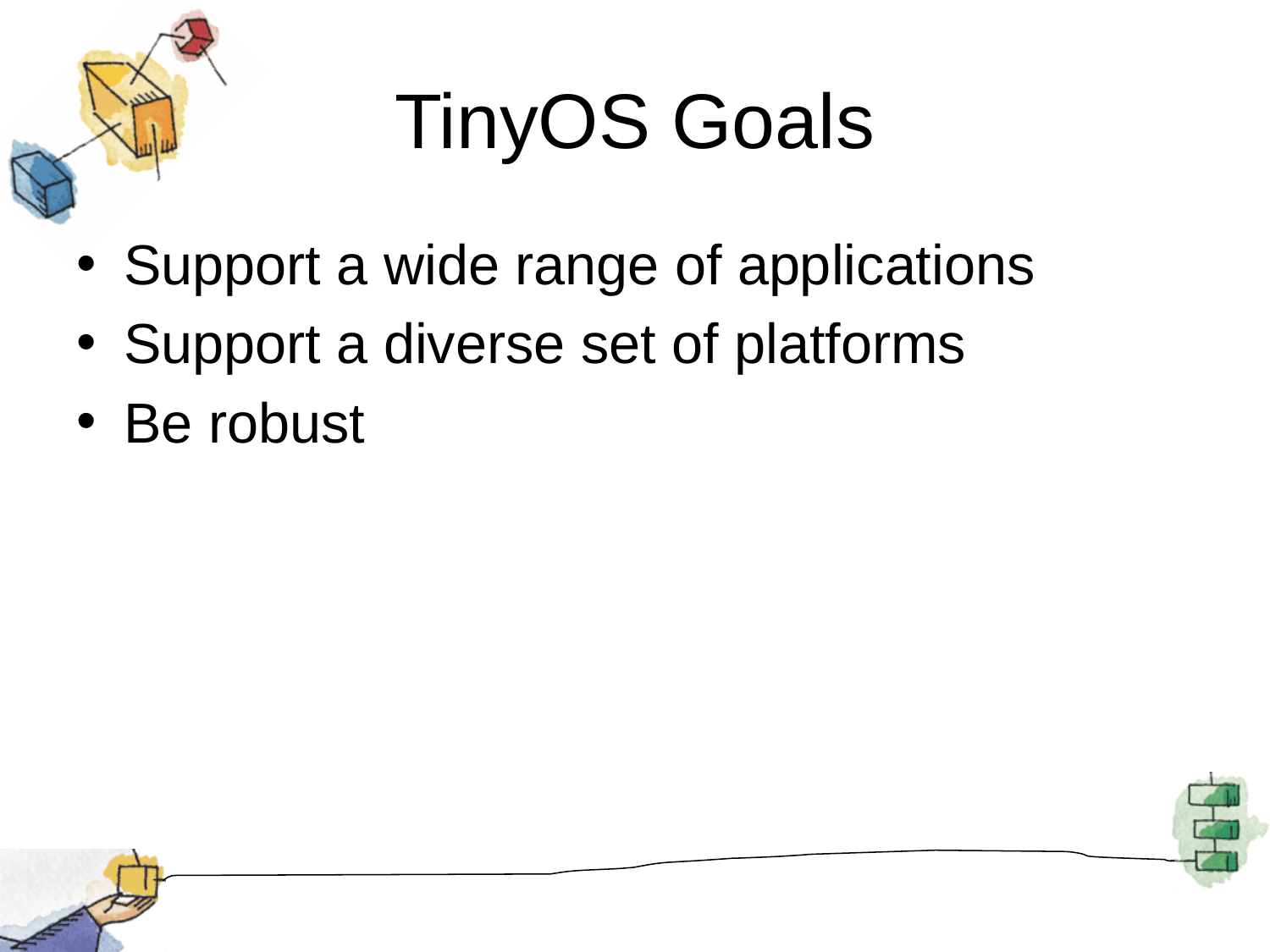

# TinyOS Goals
Support a wide range of applications
Support a diverse set of platforms
Be robust